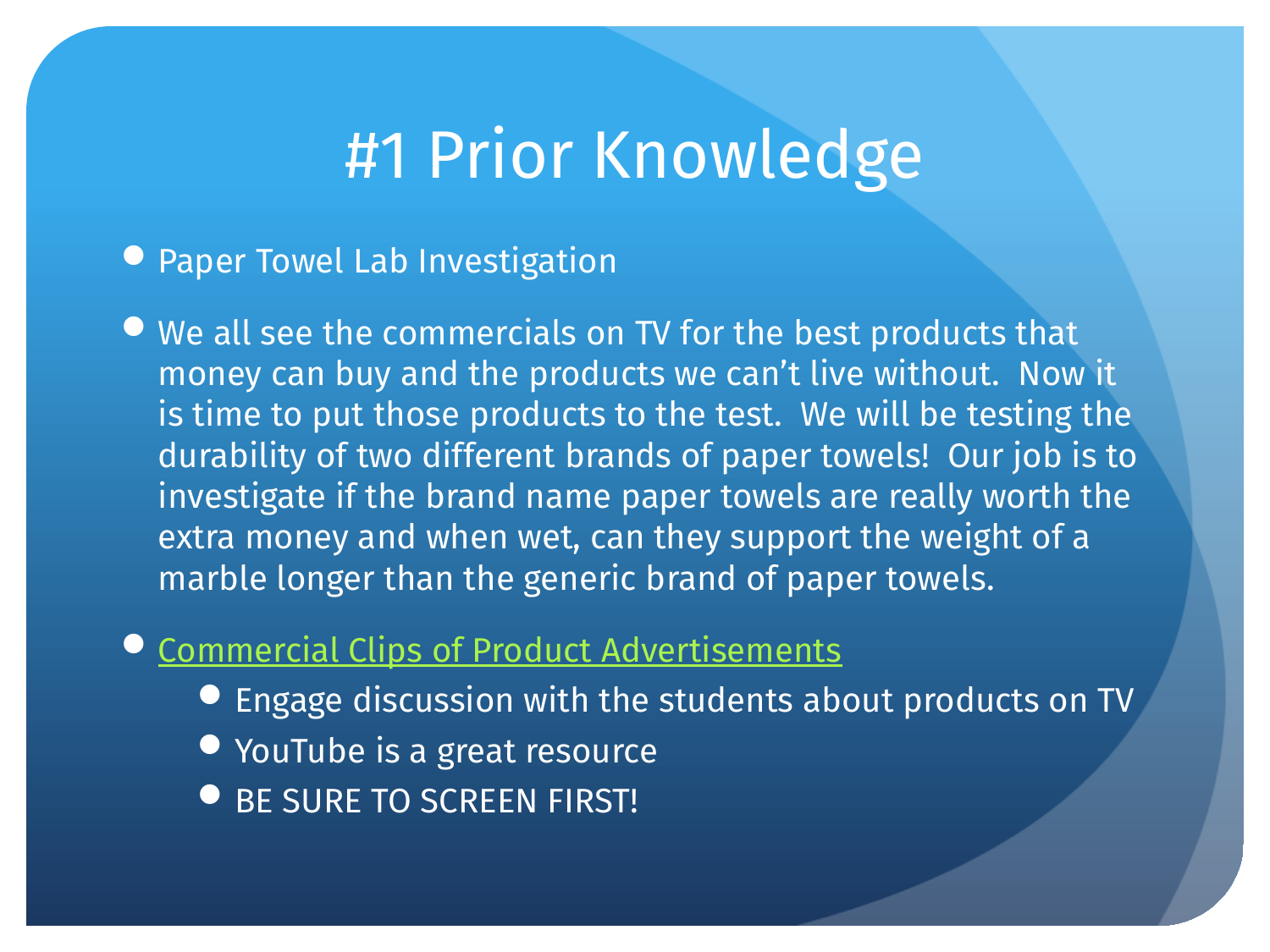

# #1 Prior Knowledge
Paper Towel Lab Investigation
We all see the commercials on TV for the best products that money can buy and the products we can’t live without.  Now it is time to put those products to the test.  We will be testing the durability of two different brands of paper towels!  Our job is to investigate if the brand name paper towels are really worth the extra money and when wet, can they support the weight of a marble longer than the generic brand of paper towels.
Commercial Clips of Product Advertisements
Engage discussion with the students about products on TV
YouTube is a great resource
BE SURE TO SCREEN FIRST!